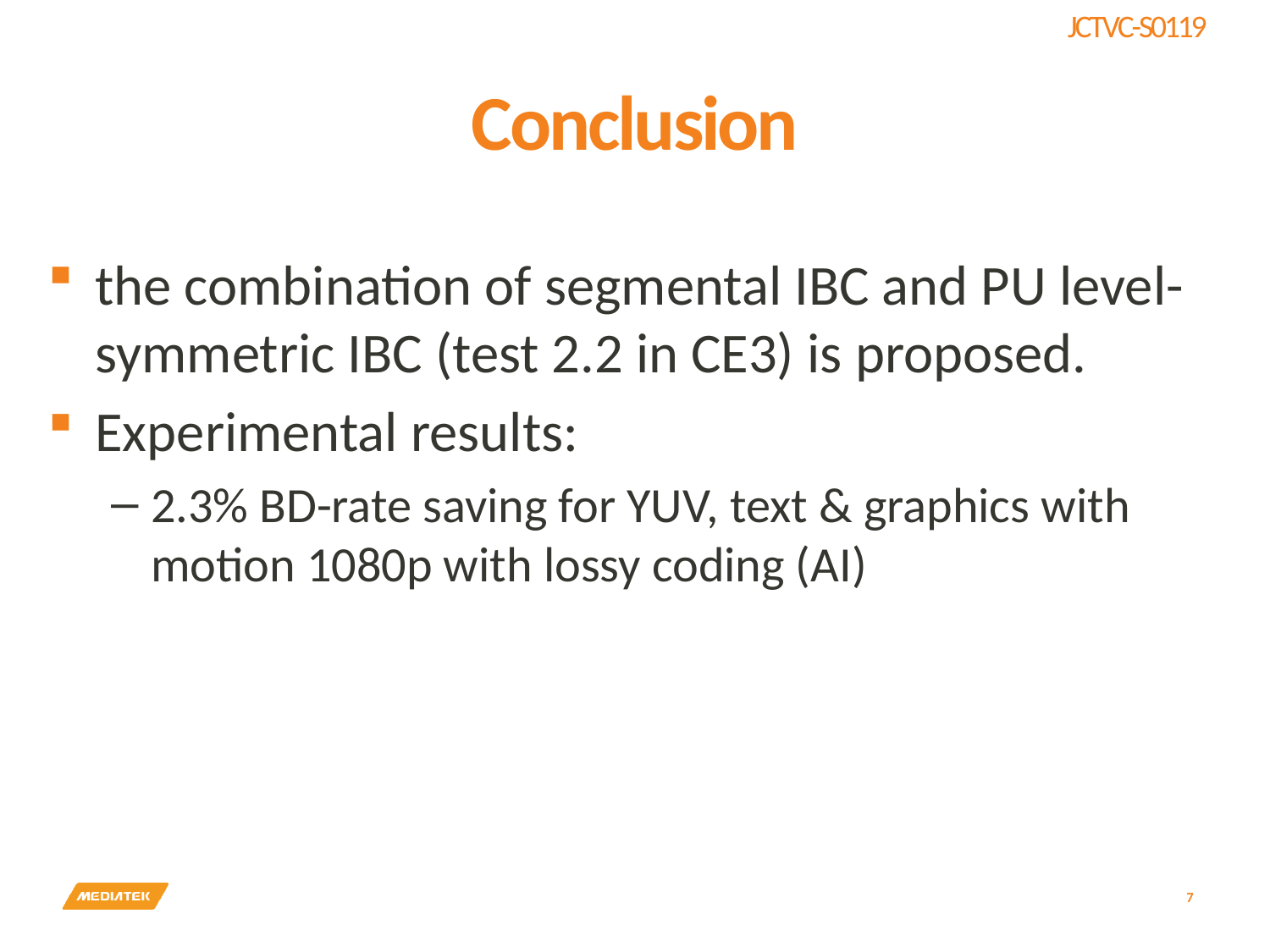

# Conclusion
the combination of segmental IBC and PU level-symmetric IBC (test 2.2 in CE3) is proposed.
Experimental results:
2.3% BD-rate saving for YUV, text & graphics with motion 1080p with lossy coding (AI)
7